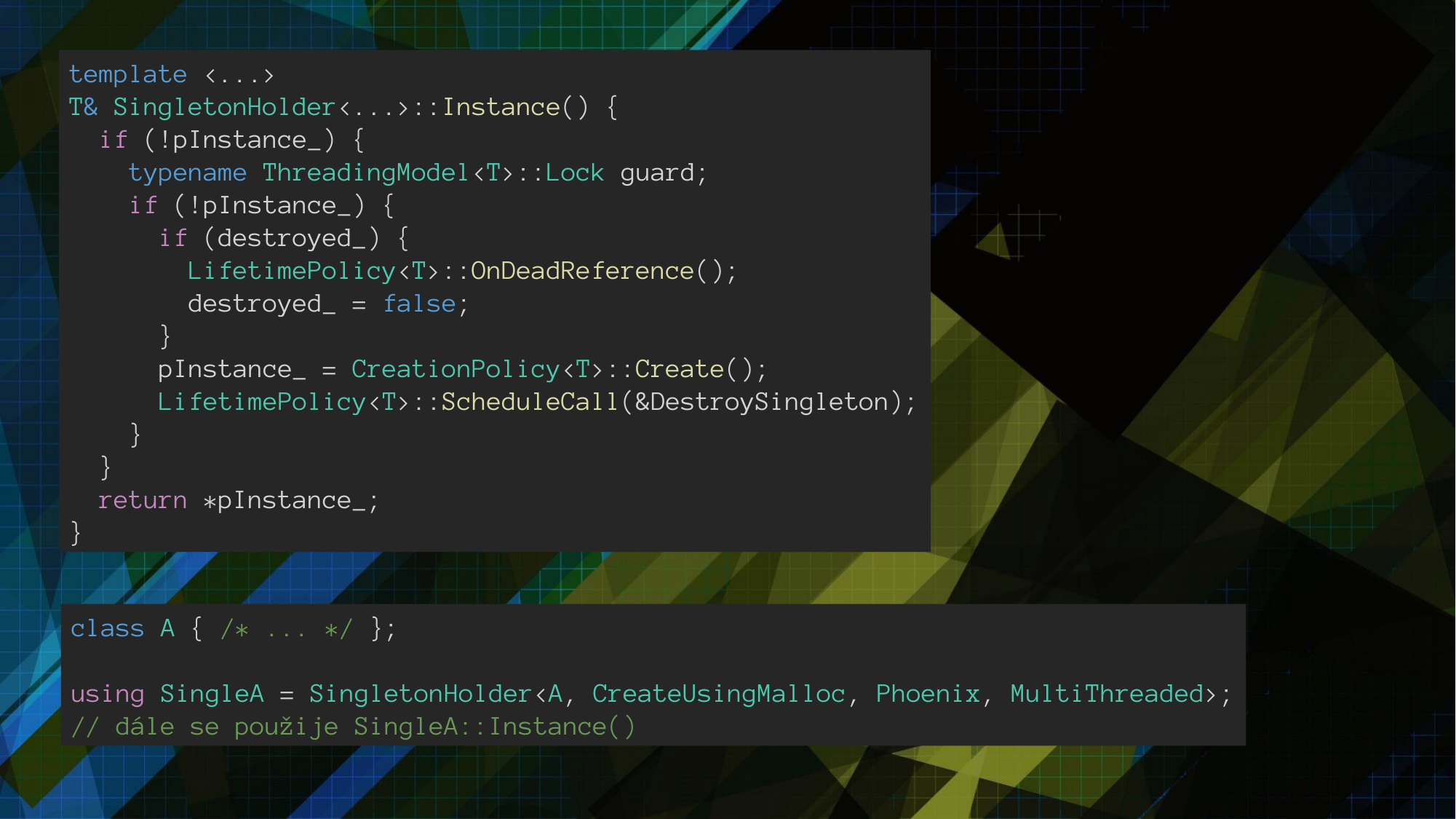

template <...>
T& SingletonHolder<...>::Instance() {
  if (!pInstance_) {
    typename ThreadingModel<T>::Lock guard;
    if (!pInstance_) {
      if (destroyed_) {
        LifetimePolicy<T>::OnDeadReference();
        destroyed_ = false;
      }
      pInstance_ = CreationPolicy<T>::Create();
      LifetimePolicy<T>::ScheduleCall(&DestroySingleton);
    }
  }
  return *pInstance_;
}

class A { /* ... */ };
using SingleA = SingletonHolder<A, CreateUsingMalloc, Phoenix, MultiThreaded>;
// dále se použije SingleA::Instance()